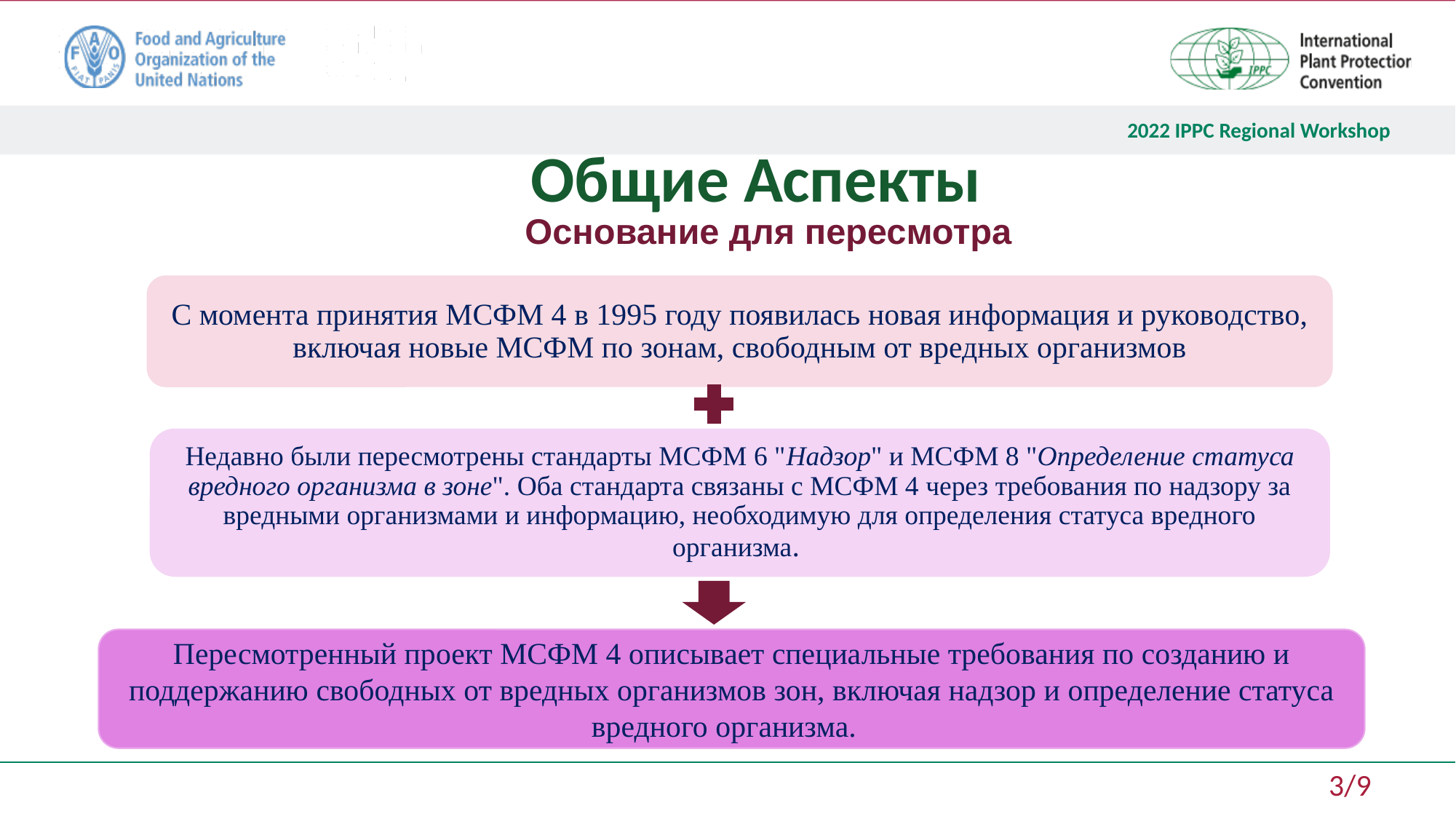

Общие Аспекты
Основание для пересмотра
С момента принятия МСФМ 4 в 1995 году появилась новая информация и руководство, включая новые МСФМ по зонам, свободным от вредных организмов

Недавно были пересмотрены стандарты МСФМ 6 "Надзор" и МСФМ 8 "Определение статуса вредного организма в зоне". Оба стандарта связаны с МСФМ 4 через требования по надзору за вредными организмами и информацию, необходимую для определения статуса вредного организма.

Пересмотренный проект МСФМ 4 описывает специальные требования по созданию и поддержанию свободных от вредных организмов зон, включая надзор и определение статуса вредного организма.